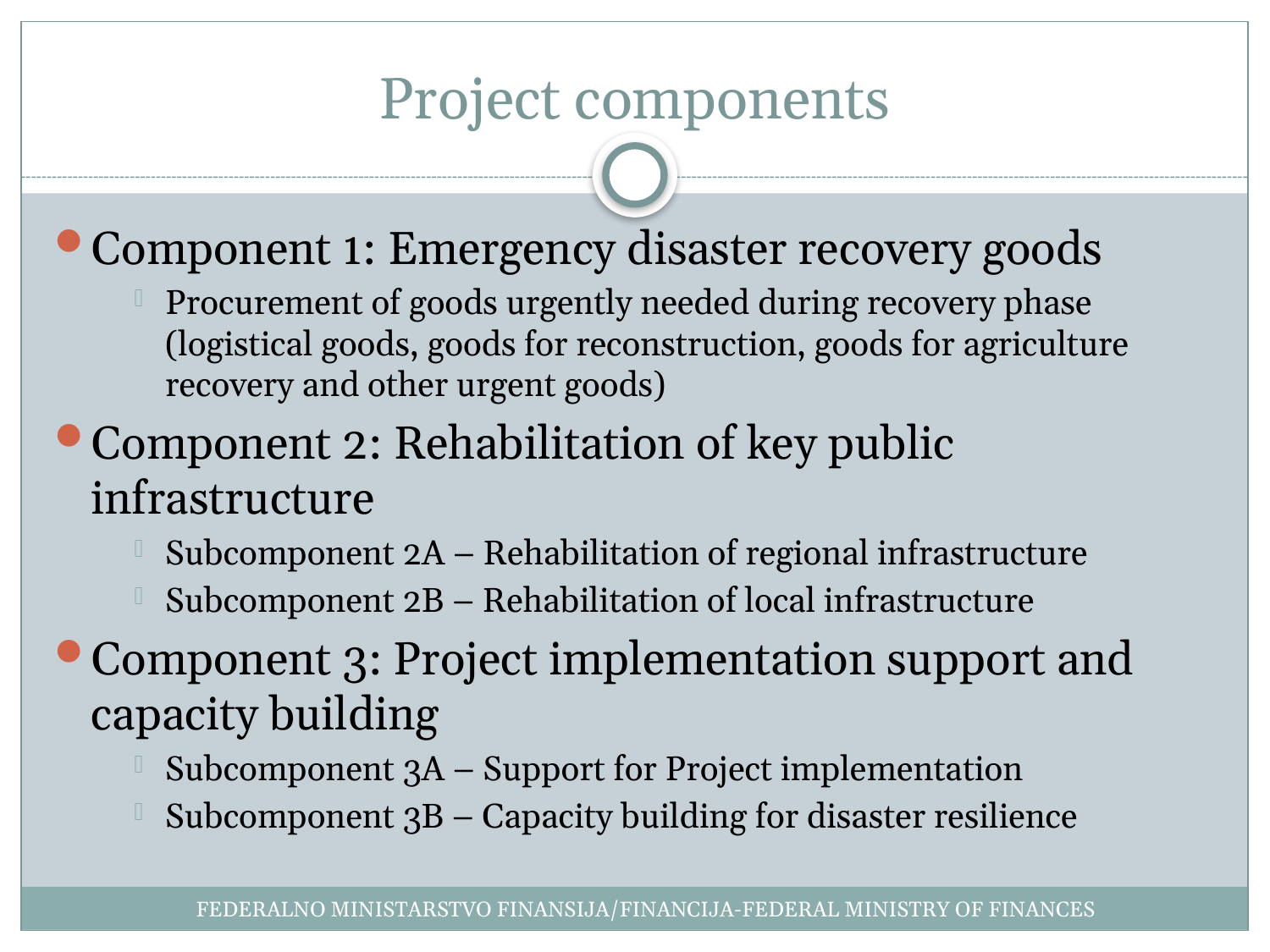

# Project components
Component 1: Emergency disaster recovery goods
Procurement of goods urgently needed during recovery phase (logistical goods, goods for reconstruction, goods for agriculture recovery and other urgent goods)
Component 2: Rehabilitation of key public infrastructure
Subcomponent 2A – Rehabilitation of regional infrastructure
Subcomponent 2B – Rehabilitation of local infrastructure
Component 3: Project implementation support and capacity building
Subcomponent 3A – Support for Project implementation
Subcomponent 3B – Capacity building for disaster resilience
FEDERALNO MINISTARSTVO FINANSIJA/FINANCIJA-FEDERAL MINISTRY OF FINANCES